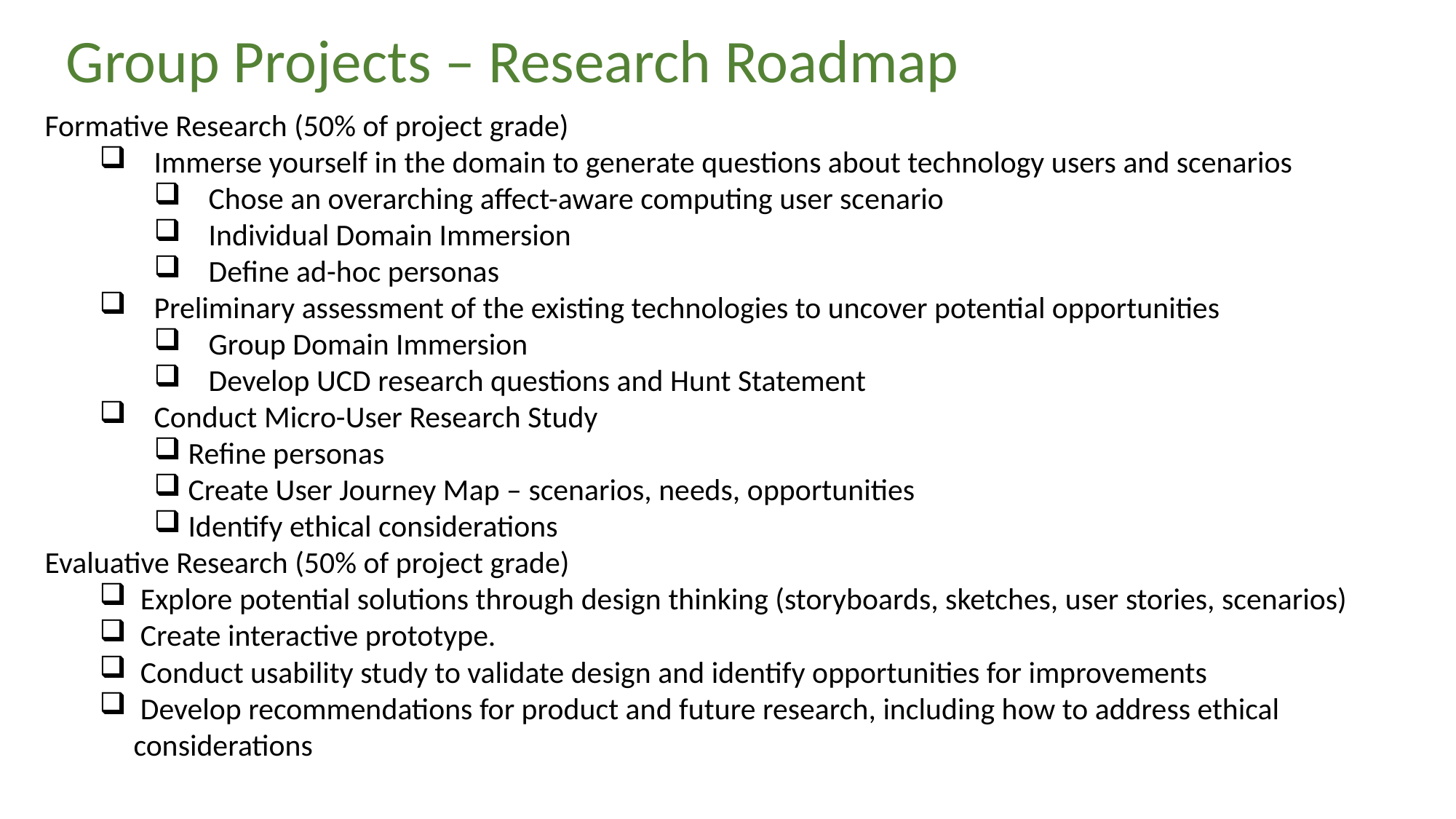

Group Projects – Research Roadmap
Formative Research (50% of project grade)
Immerse yourself in the domain to generate questions about technology users and scenarios
Chose an overarching affect-aware computing user scenario
Individual Domain Immersion
Define ad-hoc personas
Preliminary assessment of the existing technologies to uncover potential opportunities
Group Domain Immersion
Develop UCD research questions and Hunt Statement
Conduct Micro-User Research Study
Refine personas
Create User Journey Map – scenarios, needs, opportunities
Identify ethical considerations
Evaluative Research (50% of project grade)
 Explore potential solutions through design thinking (storyboards, sketches, user stories, scenarios)
 Create interactive prototype.
 Conduct usability study to validate design and identify opportunities for improvements
 Develop recommendations for product and future research, including how to address ethical considerations